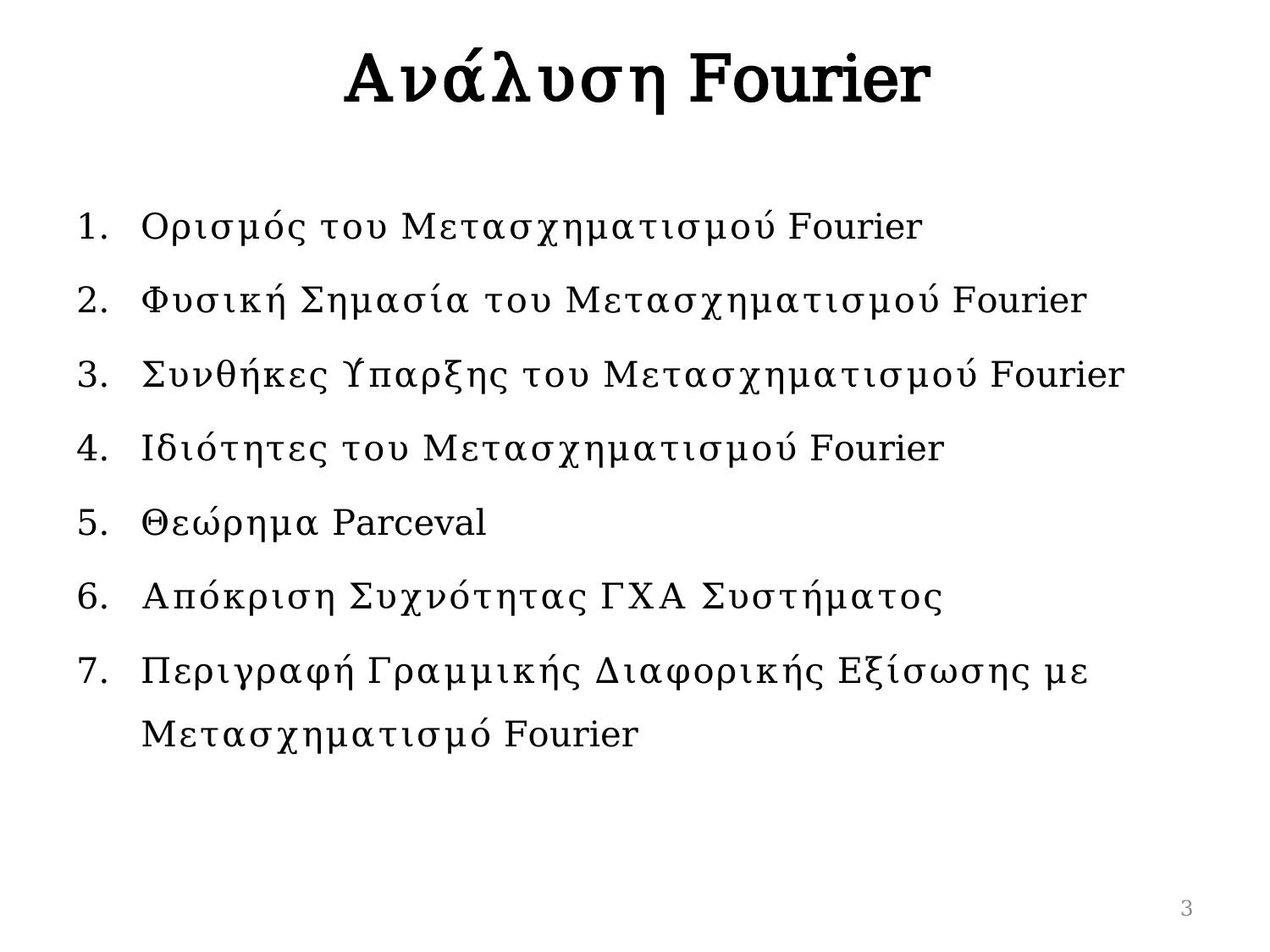

# Ανάλυση Fourier
Ορισμός του Μετασχηματισμού Fourier
Φυσική Σημασία του Μετασχηματισμού Fourier
Συνθήκες Ύπαρξης του Μετασχηματισμού Fourier
Ιδιότητες του Μετασχηματισμού Fourier
Θεώρημα Parceval
Απόκριση Συχνότητας ΓΧΑ Συστήματος
Περιγραφή Γραμμικής Διαφορικής Εξίσωσης με Μετασχηματισμό Fourier
3